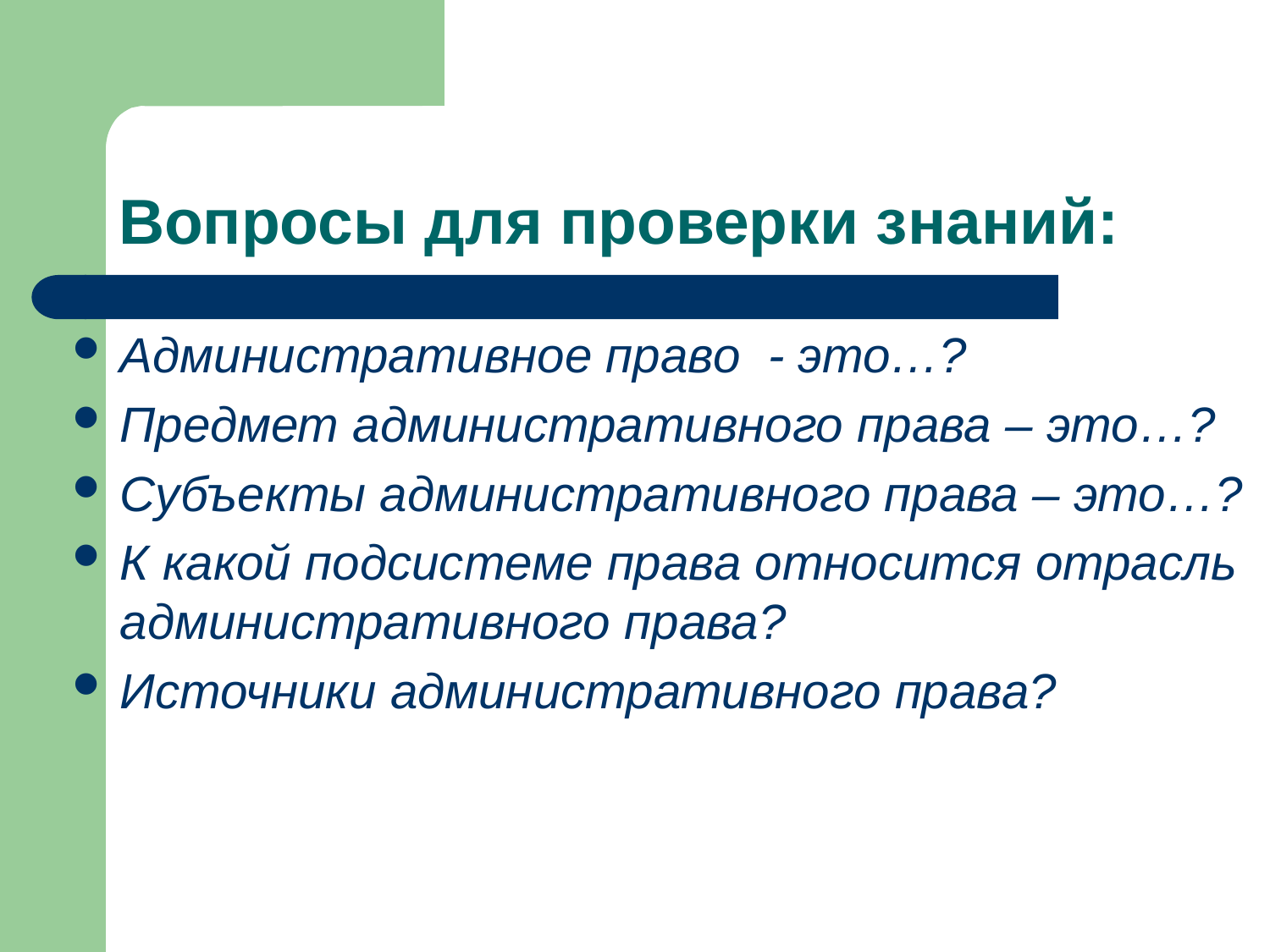

# Вопросы для проверки знаний:
Административное право  - это…?
Предмет административного права – это…?
Субъекты административного права – это…?
К какой подсистеме права относится отрасль административного права?
Источники административного права?